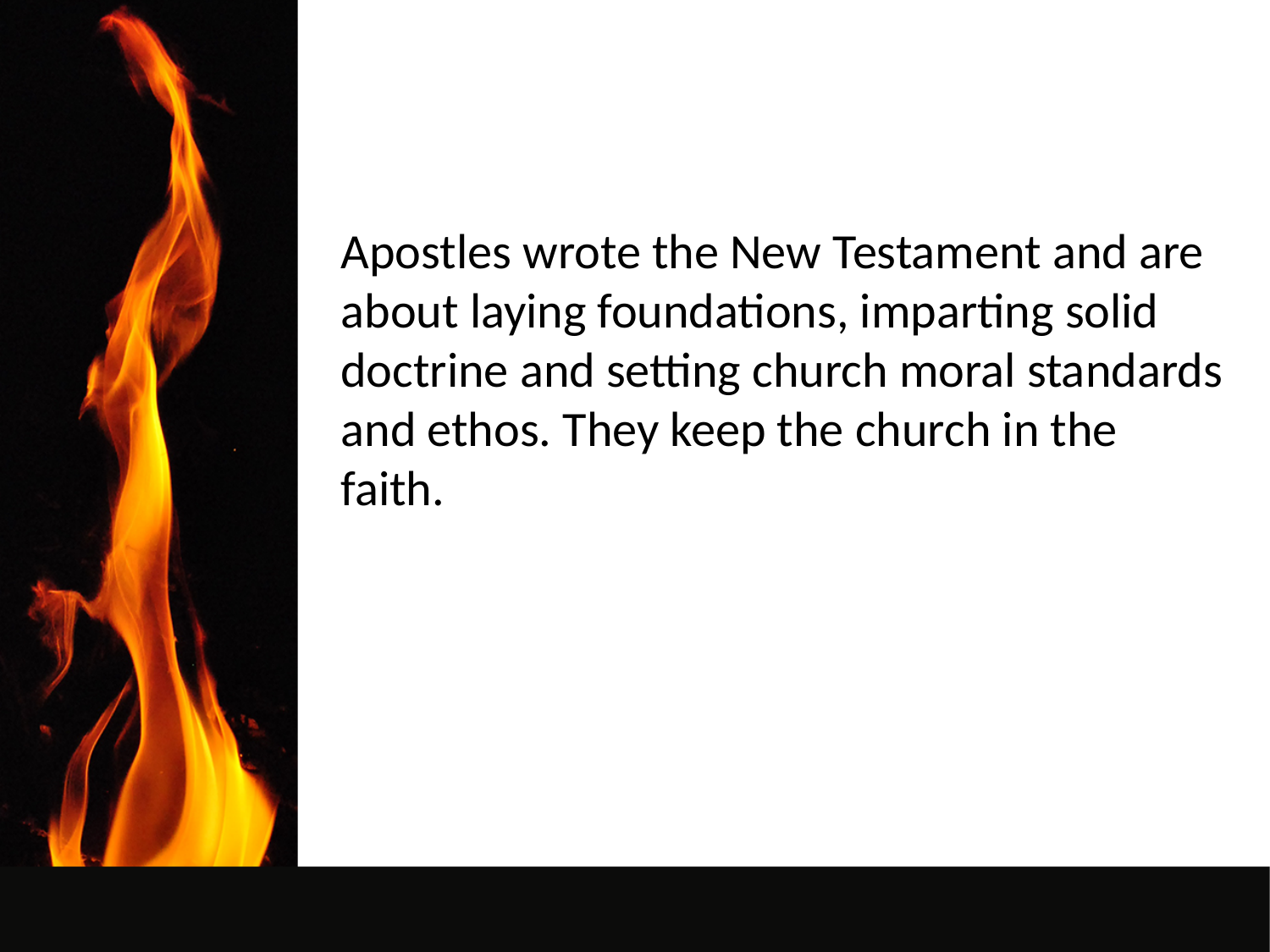

Apostles wrote the New Testament and are about laying foundations, imparting solid doctrine and setting church moral standards and ethos. They keep the church in the faith.